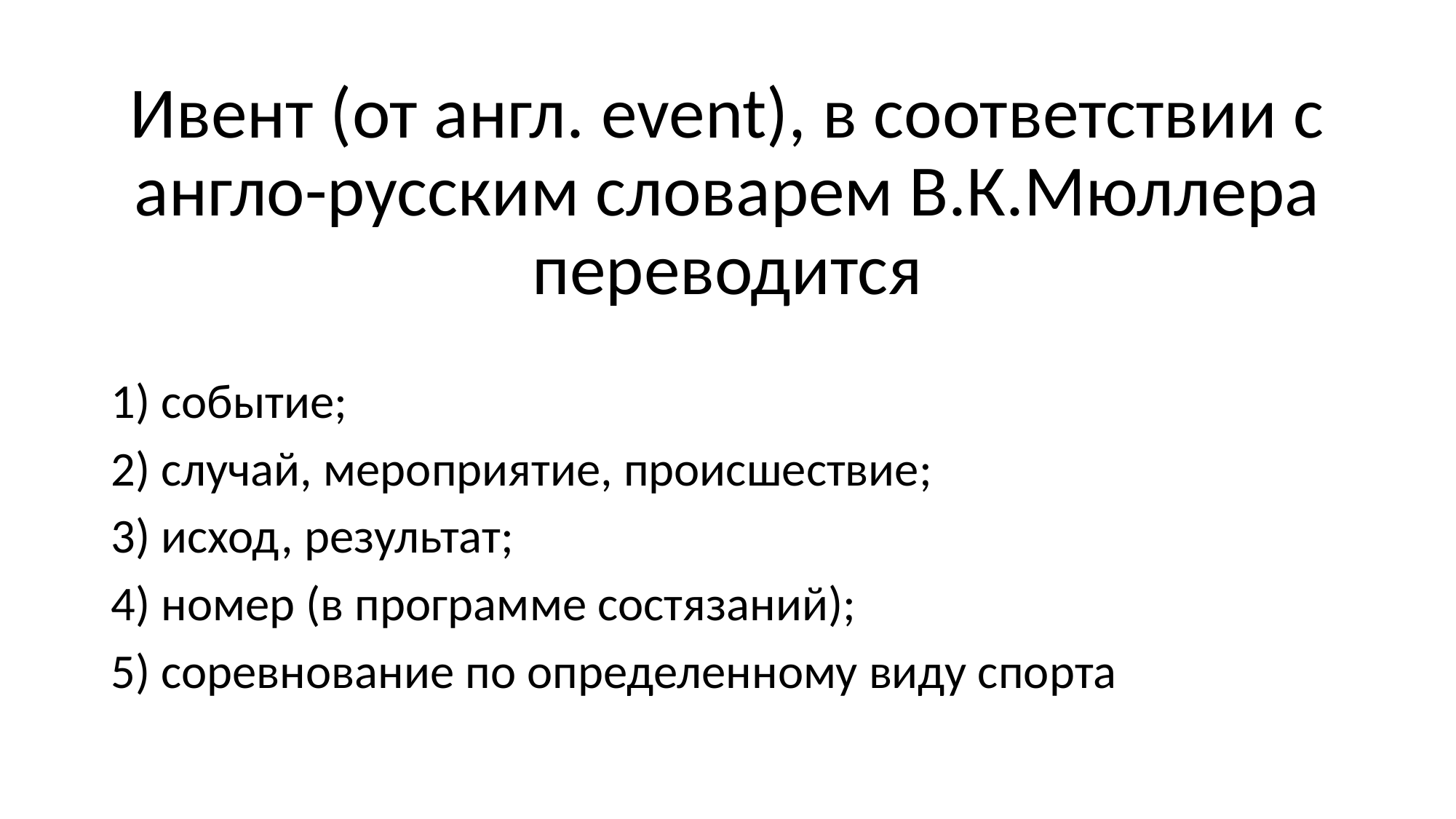

# Ивент (от англ. еvent), в соответствии с англо-русским словарем В.К.Мюллера переводится
1) событие;
2) случай, мероприятие, происшествие;
3) исход, результат;
4) номер (в программе состязаний);
5) соревнование по определенному виду спорта